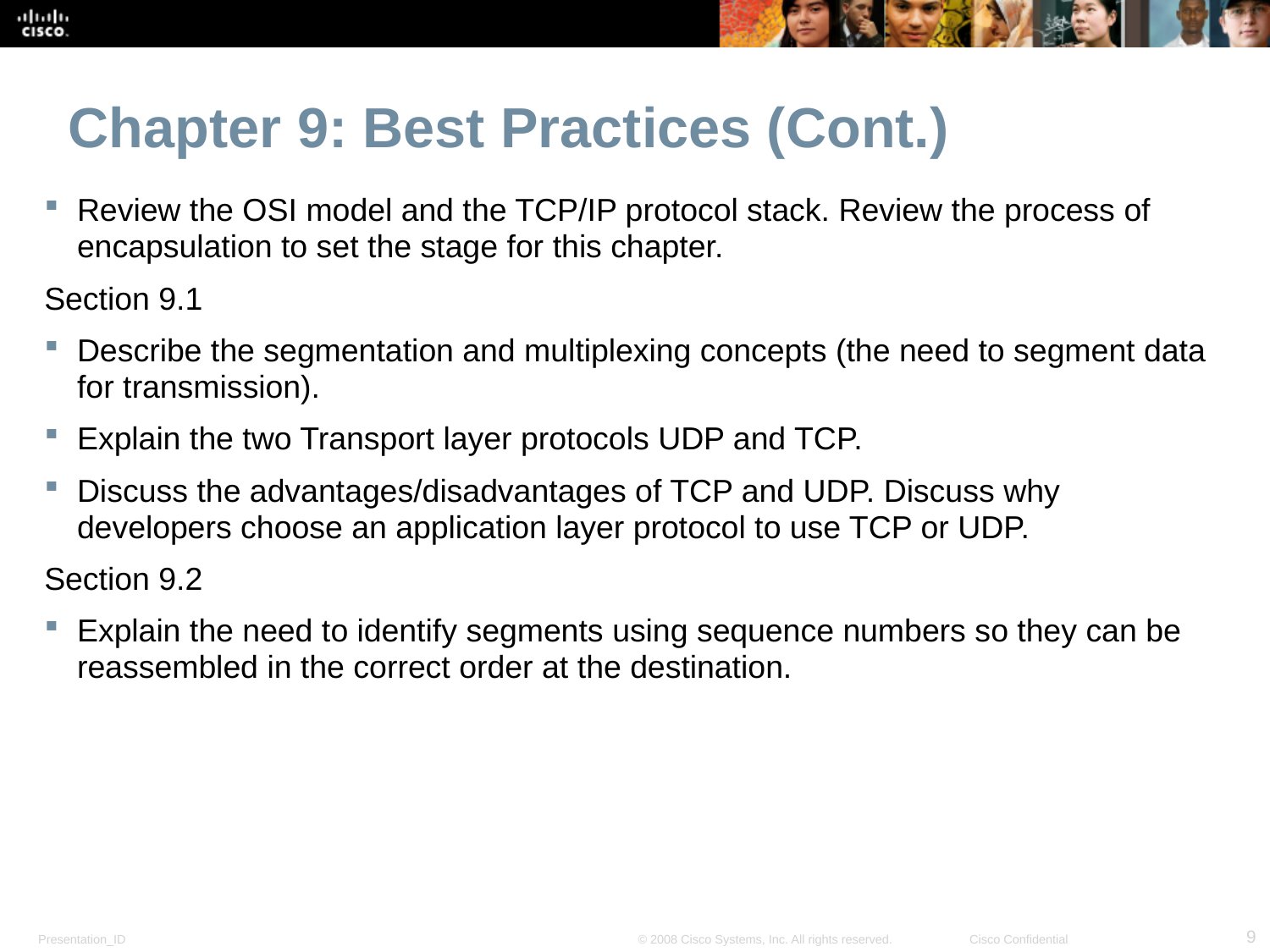

Chapter 9: Best Practices (Cont.)
Review the OSI model and the TCP/IP protocol stack. Review the process of encapsulation to set the stage for this chapter.
Section 9.1
Describe the segmentation and multiplexing concepts (the need to segment data for transmission).
Explain the two Transport layer protocols UDP and TCP.
Discuss the advantages/disadvantages of TCP and UDP. Discuss why developers choose an application layer protocol to use TCP or UDP.
Section 9.2
Explain the need to identify segments using sequence numbers so they can be reassembled in the correct order at the destination.